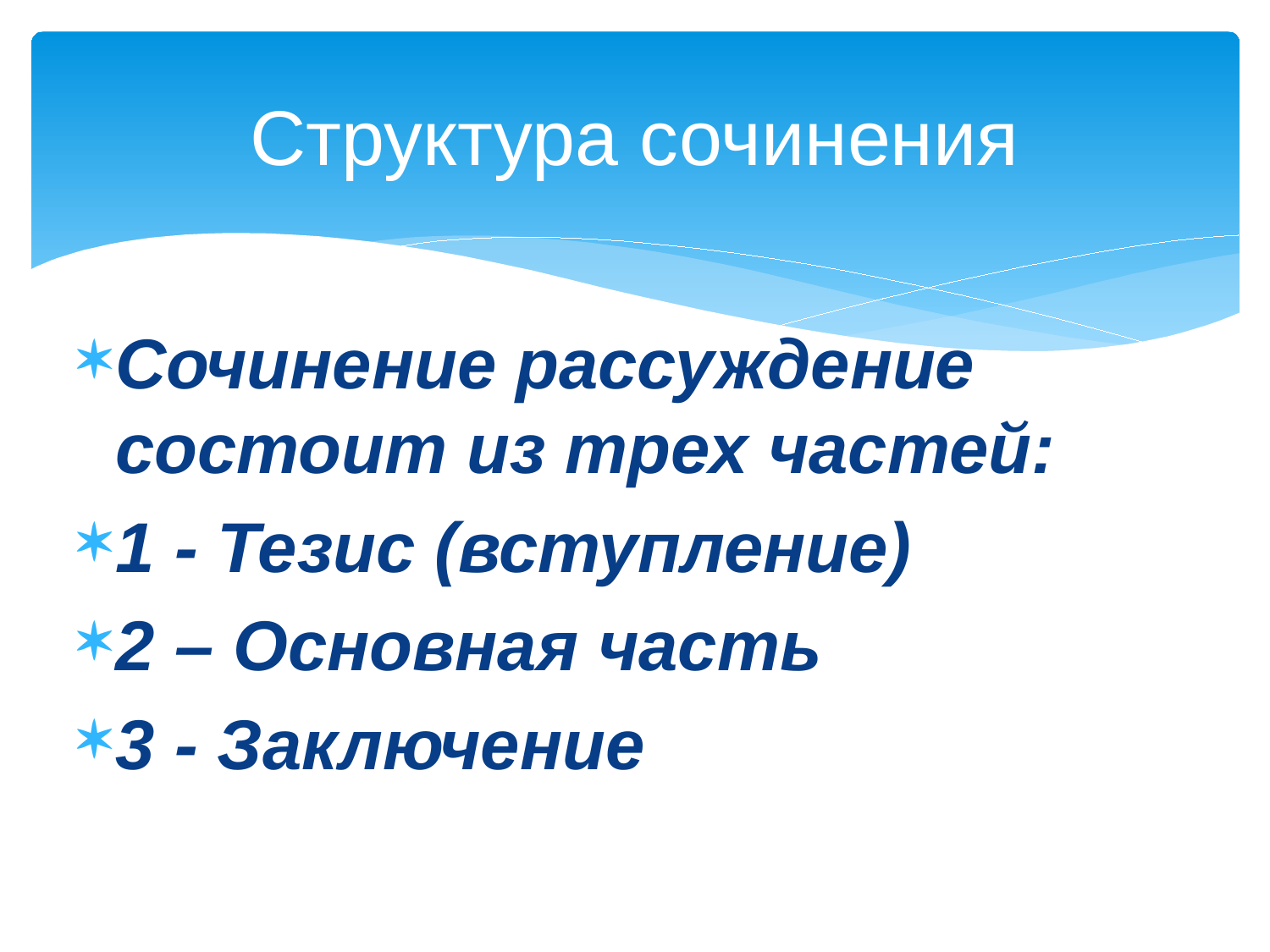

# Структура сочинения
Сочинение рассуждение состоит из трех частей:
1 - Тезис (вступление)
2 – Основная часть
3 - Заключение